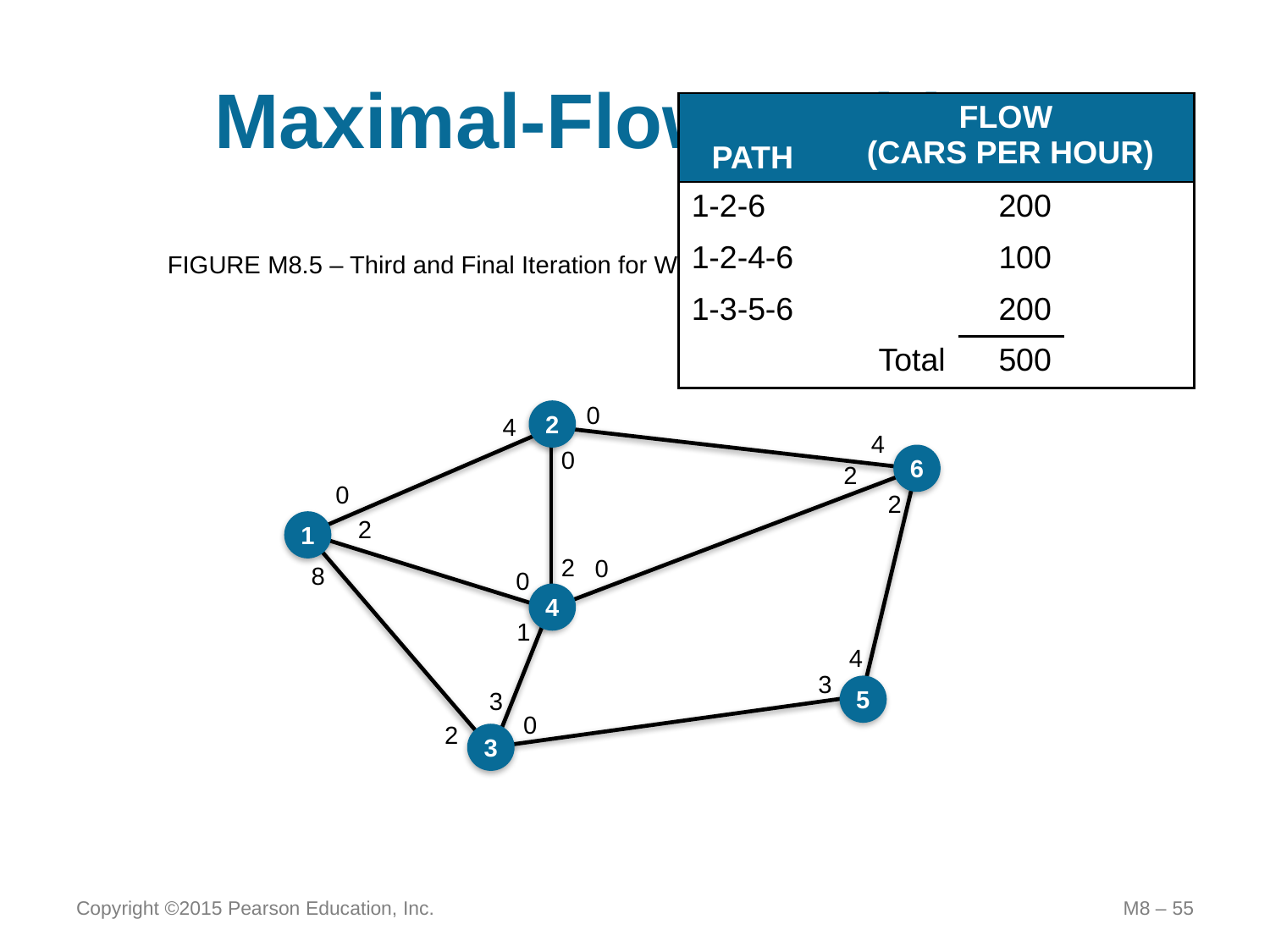

# Maximal-Flow Problem
| PATH | FLOW (CARS PER HOUR) |  |  |
| --- | --- | --- | --- |
| 1-2-6 |  | 200 |  |
| 1-2-4-6 |  | 100 |  |
| 1-3-5-6 |  | 200 |  |
|  | Total | 500 |  |
FIGURE M8.5 – Third and Final Iteration for Waukesha Road System
0

2
4
4
0

6
2
0
2
2

1
2
0
8
0

4
1
4
3

5
3
0
2

3
Copyright ©2015 Pearson Education, Inc.
M8 – 55